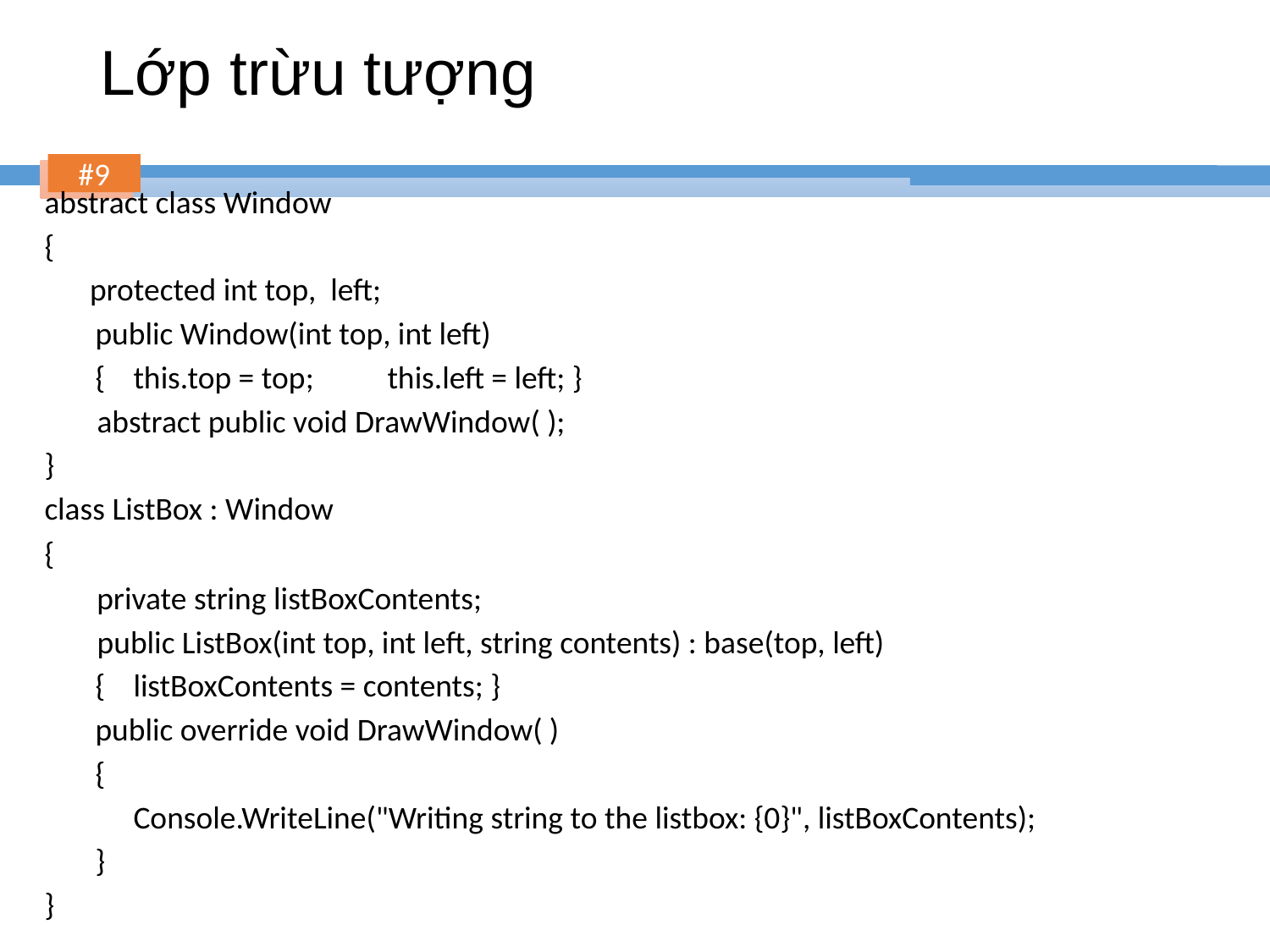

# Lớp trừu tượng
abstract class Window
{
	 protected int top,  left;
public Window(int top, int left)
{	this.top = top;	this.left = left; }
	  abstract public void DrawWindow( );
}
class ListBox : Window
{
	  private string listBoxContents;
	  public ListBox(int top, int left, string contents) : base(top, left)
{	listBoxContents = contents; }
public override void DrawWindow( )
{
	Console.WriteLine("Writing string to the listbox: {0}", listBoxContents);
}
}
9